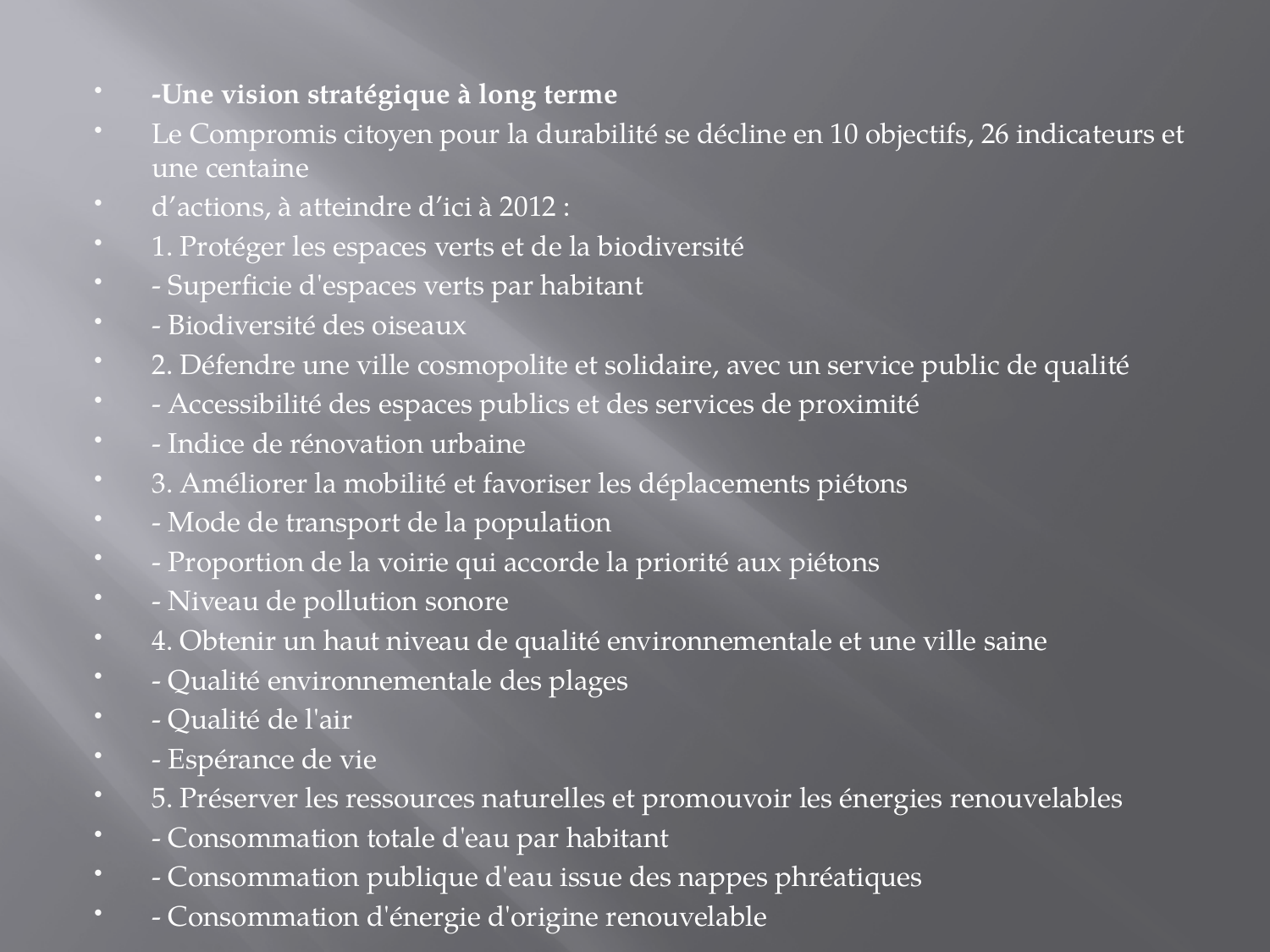

-Une vision stratégique à long terme
Le Compromis citoyen pour la durabilité se décline en 10 objectifs, 26 indicateurs et une centaine
d’actions, à atteindre d’ici à 2012 :
1. Protéger les espaces verts et de la biodiversité
- Superficie d'espaces verts par habitant
- Biodiversité des oiseaux
2. Défendre une ville cosmopolite et solidaire, avec un service public de qualité
- Accessibilité des espaces publics et des services de proximité
- Indice de rénovation urbaine
3. Améliorer la mobilité et favoriser les déplacements piétons
- Mode de transport de la population
- Proportion de la voirie qui accorde la priorité aux piétons
- Niveau de pollution sonore
4. Obtenir un haut niveau de qualité environnementale et une ville saine
- Qualité environnementale des plages
- Qualité de l'air
- Espérance de vie
5. Préserver les ressources naturelles et promouvoir les énergies renouvelables
- Consommation totale d'eau par habitant
- Consommation publique d'eau issue des nappes phréatiques
- Consommation d'énergie d'origine renouvelable